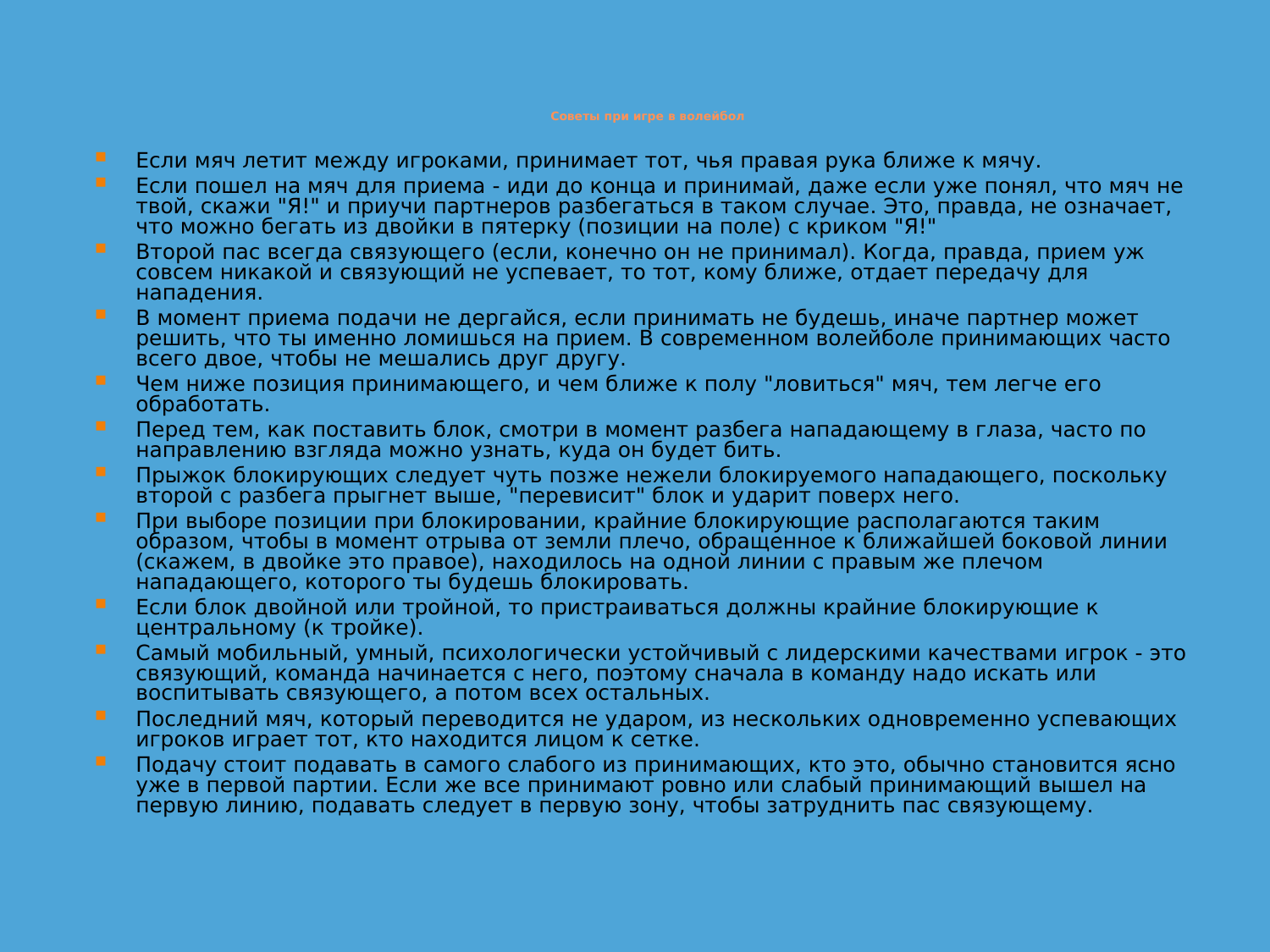

Советы при игре в волейбол
Если мяч летит между игроками, принимает тот, чья правая рука ближе к мячу.
Если пошел на мяч для приема - иди до конца и принимай, даже если уже понял, что мяч не твой, скажи "Я!" и приучи партнеров разбегаться в таком случае. Это, правда, не означает, что можно бегать из двойки в пятерку (позиции на поле) с криком "Я!"
Второй пас всегда связующего (если, конечно он не принимал). Когда, правда, прием уж совсем никакой и связующий не успевает, то тот, кому ближе, отдает передачу для нападения.
В момент приема подачи не дергайся, если принимать не будешь, иначе партнер может решить, что ты именно ломишься на прием. В современном волейболе принимающих часто всего двое, чтобы не мешались друг другу.
Чем ниже позиция принимающего, и чем ближе к полу "ловиться" мяч, тем легче его обработать.
Перед тем, как поставить блок, смотри в момент разбега нападающему в глаза, часто по направлению взгляда можно узнать, куда он будет бить.
Прыжок блокирующих следует чуть позже нежели блокируемого нападающего, поскольку второй с разбега прыгнет выше, "перевисит" блок и ударит поверх него.
При выборе позиции при блокировании, крайние блокирующие располагаются таким образом, чтобы в момент отрыва от земли плечо, обращенное к ближайшей боковой линии (скажем, в двойке это правое), находилось на одной линии с правым же плечом нападающего, которого ты будешь блокировать.
Если блок двойной или тройной, то пристраиваться должны крайние блокирующие к центральному (к тройке).
Самый мобильный, умный, психологически устойчивый с лидерскими качествами игрок - это связующий, команда начинается с него, поэтому сначала в команду надо искать или воспитывать связующего, а потом всех остальных.
Последний мяч, который переводится не ударом, из нескольких одновременно успевающих игроков играет тот, кто находится лицом к сетке.
Подачу стоит подавать в самого слабого из принимающих, кто это, обычно становится ясно уже в первой партии. Если же все принимают ровно или слабый принимающий вышел на первую линию, подавать следует в первую зону, чтобы затруднить пас связующему.